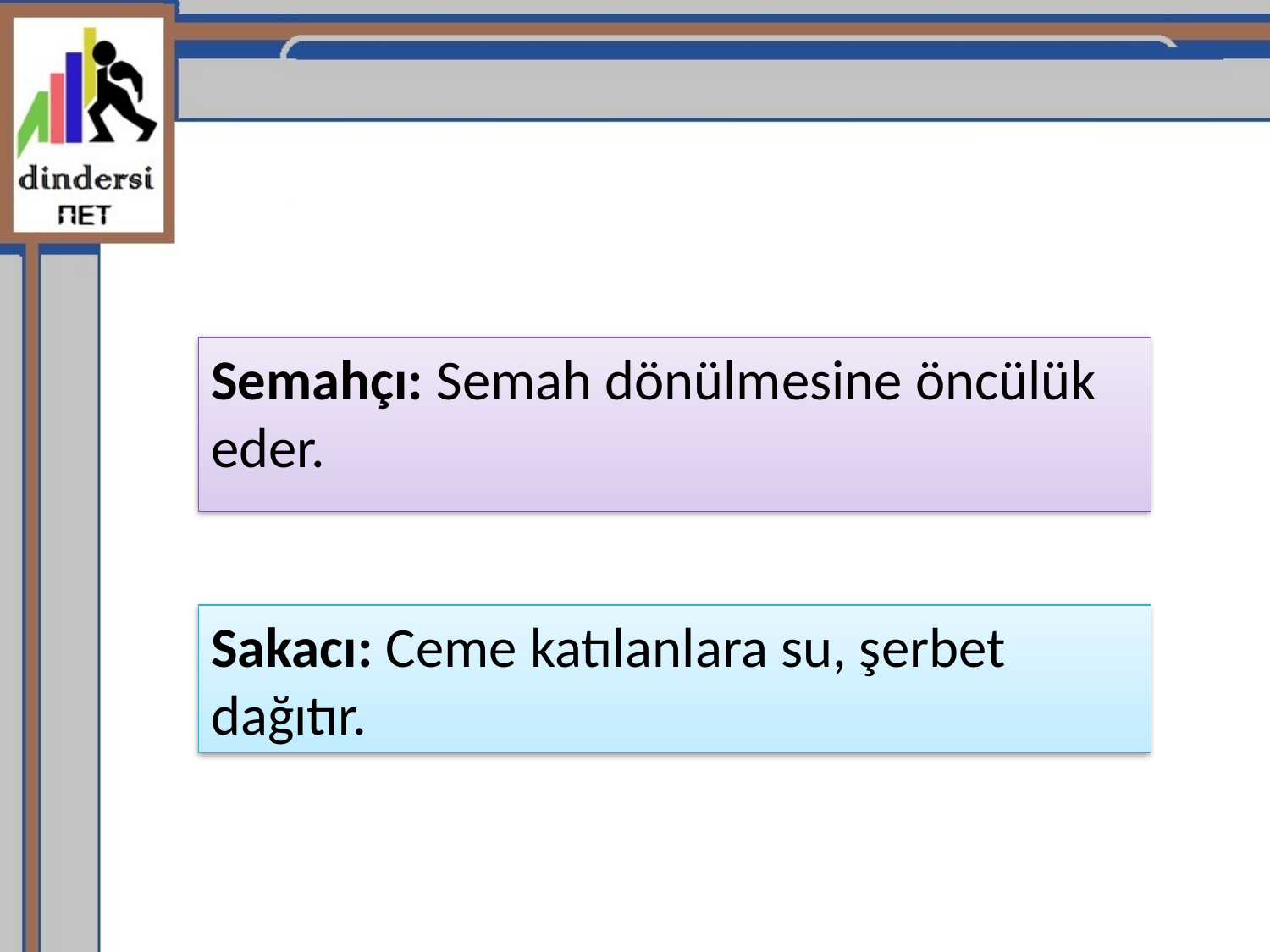

Semahçı: Semah dönülmesine öncülük eder.
Sakacı: Ceme katılanlara su, şerbet dağıtır.